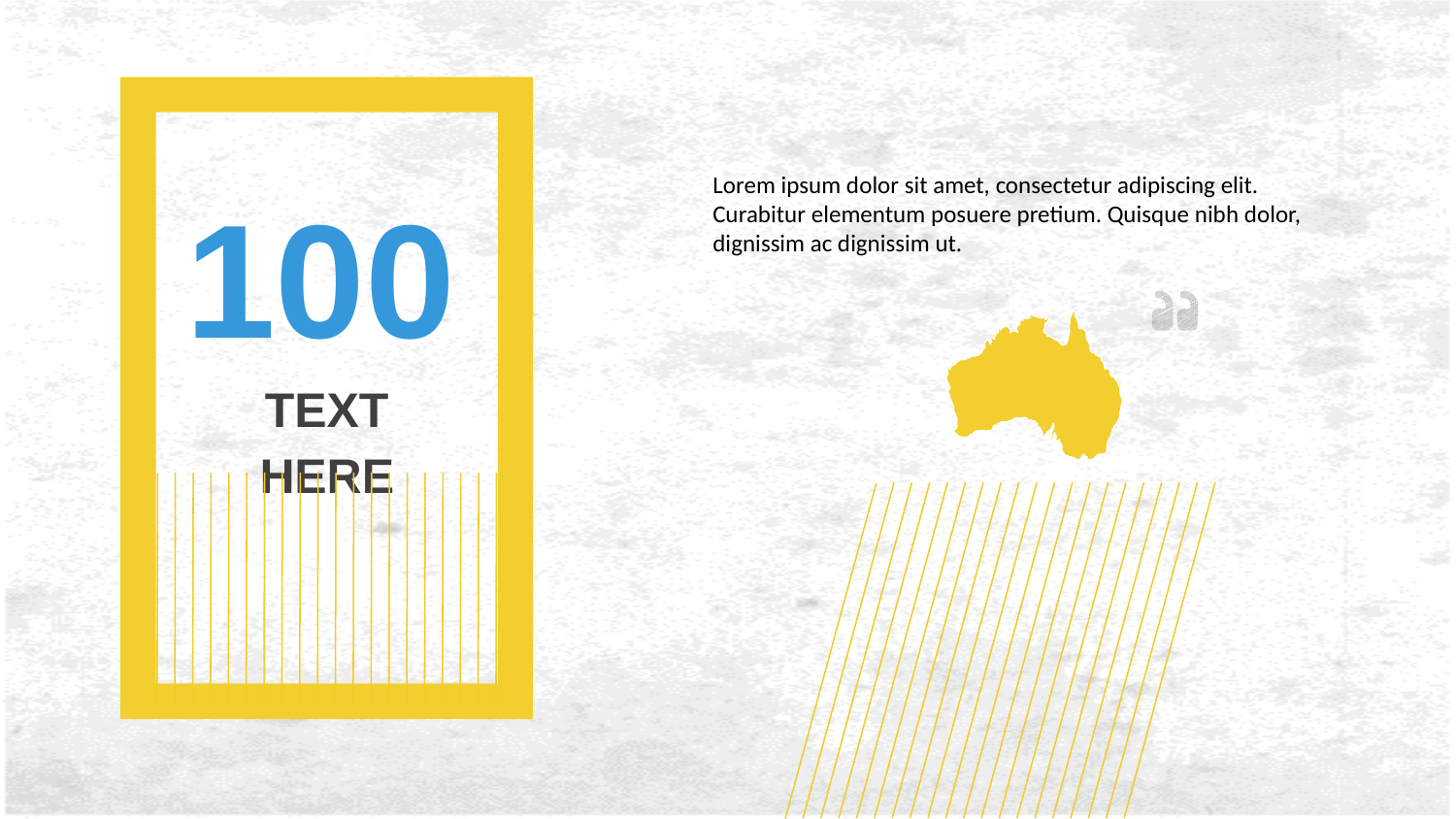

Lorem ipsum dolor sit amet, consectetur adipiscing elit. Curabitur elementum posuere pretium. Quisque nibh dolor, dignissim ac dignissim ut.
100

TEXT HERE